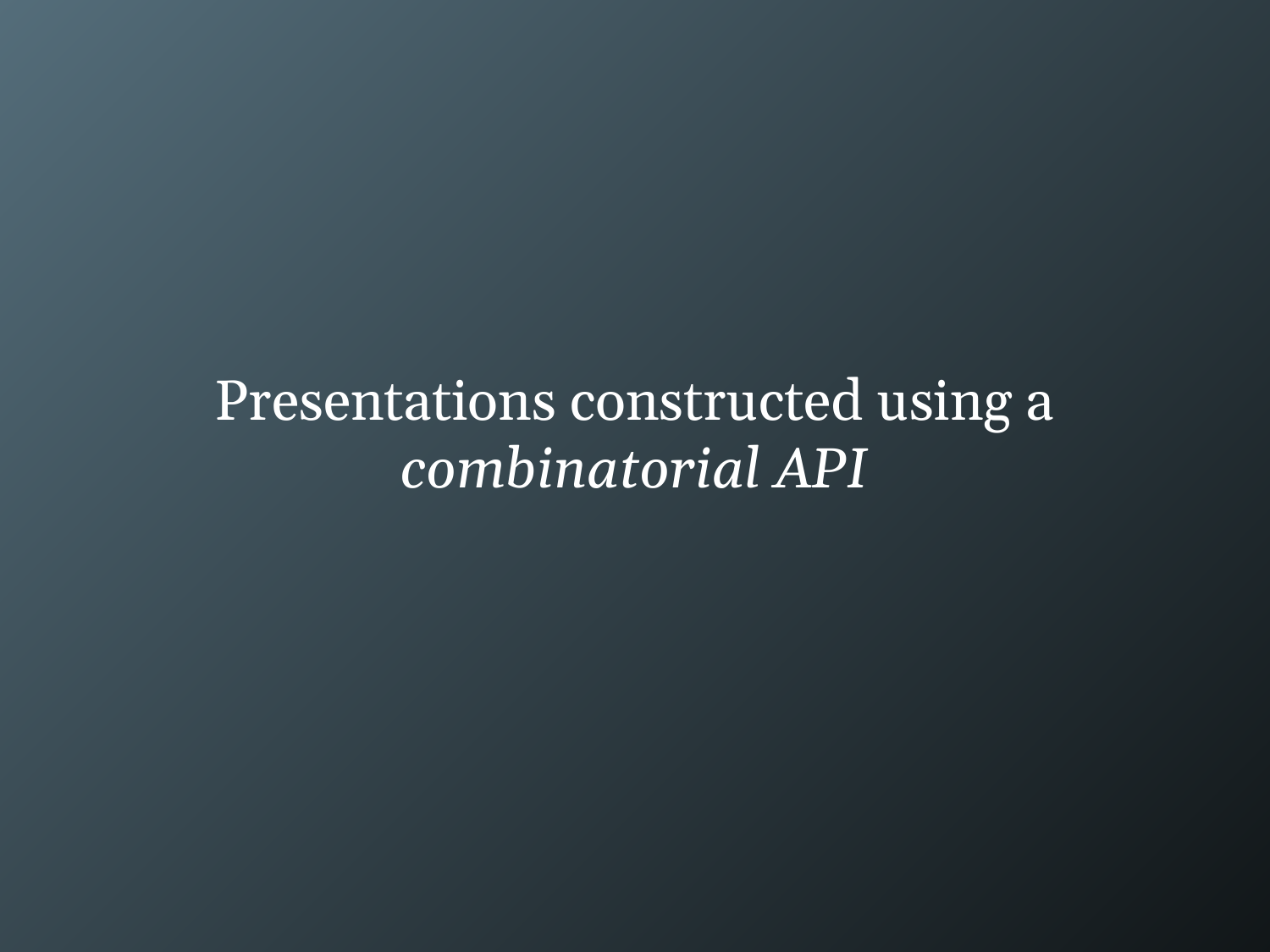

# Presentations constructed using a combinatorial API